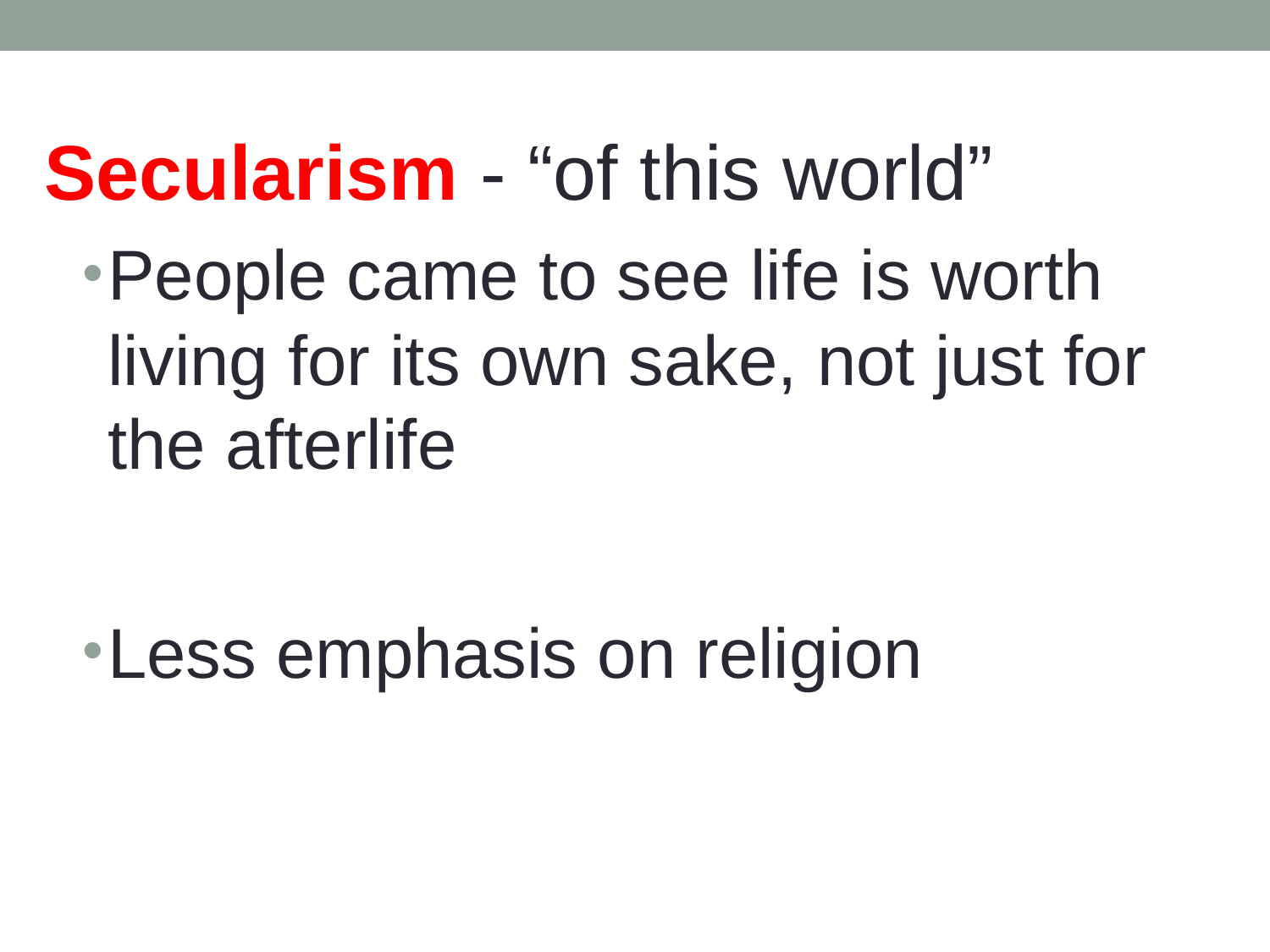

#
Secularism - “of this world”
People came to see life is worth living for its own sake, not just for the afterlife

Less emphasis on religion